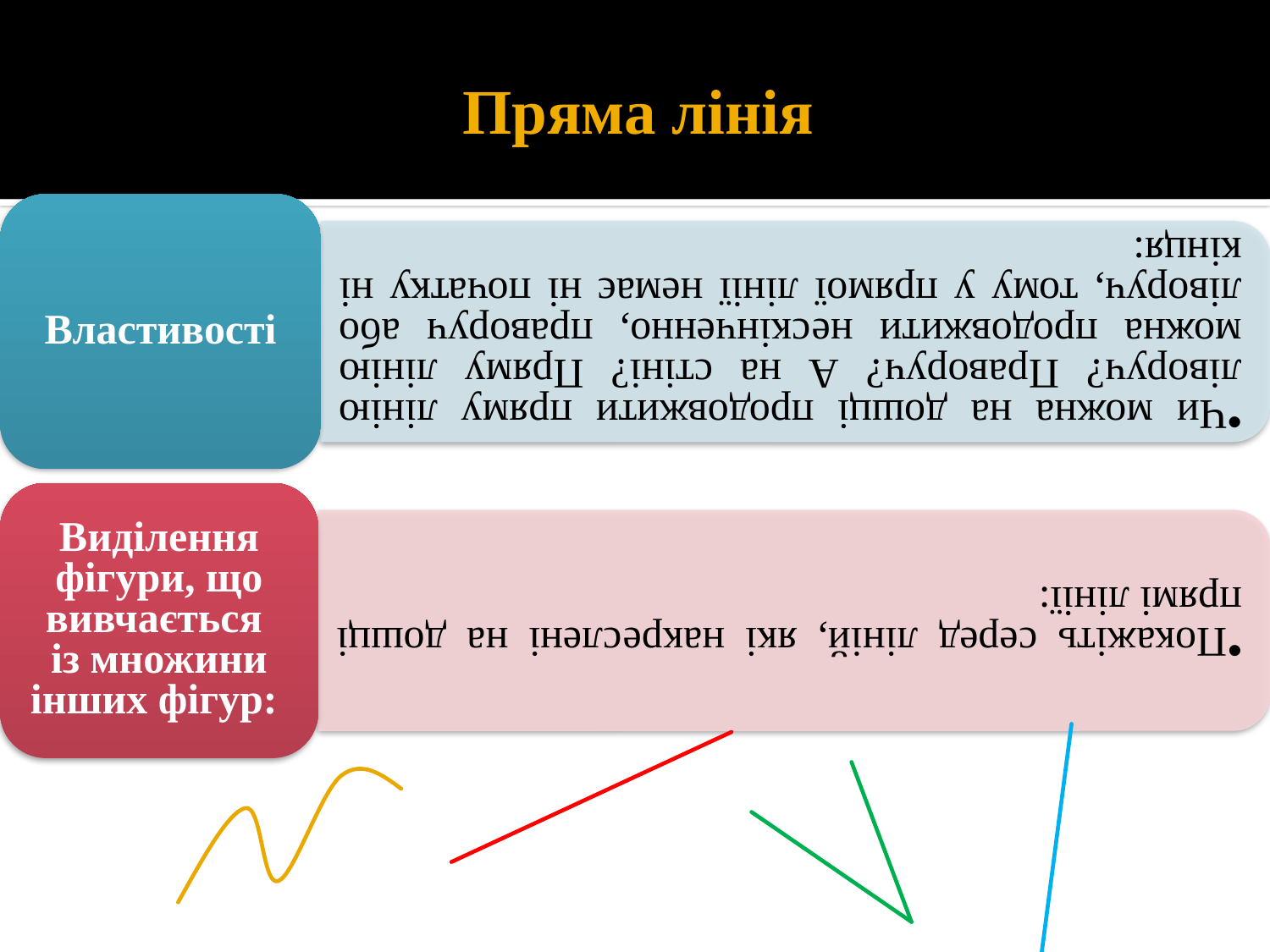

# Пряма лінія
Чи можна на дошці продовжити пряму лінію ліворуч? Праворуч? А на стіні? Пряму лінію можна продовжити нескінченно, праворуч або ліворуч, тому у прямої лінії немає ні початку ні кінця:
Властивості
Покажіть серед ліній, які накреслені на дошці прямі лінії:
Виділення фігури, що вивчається  із множини інших фігур: